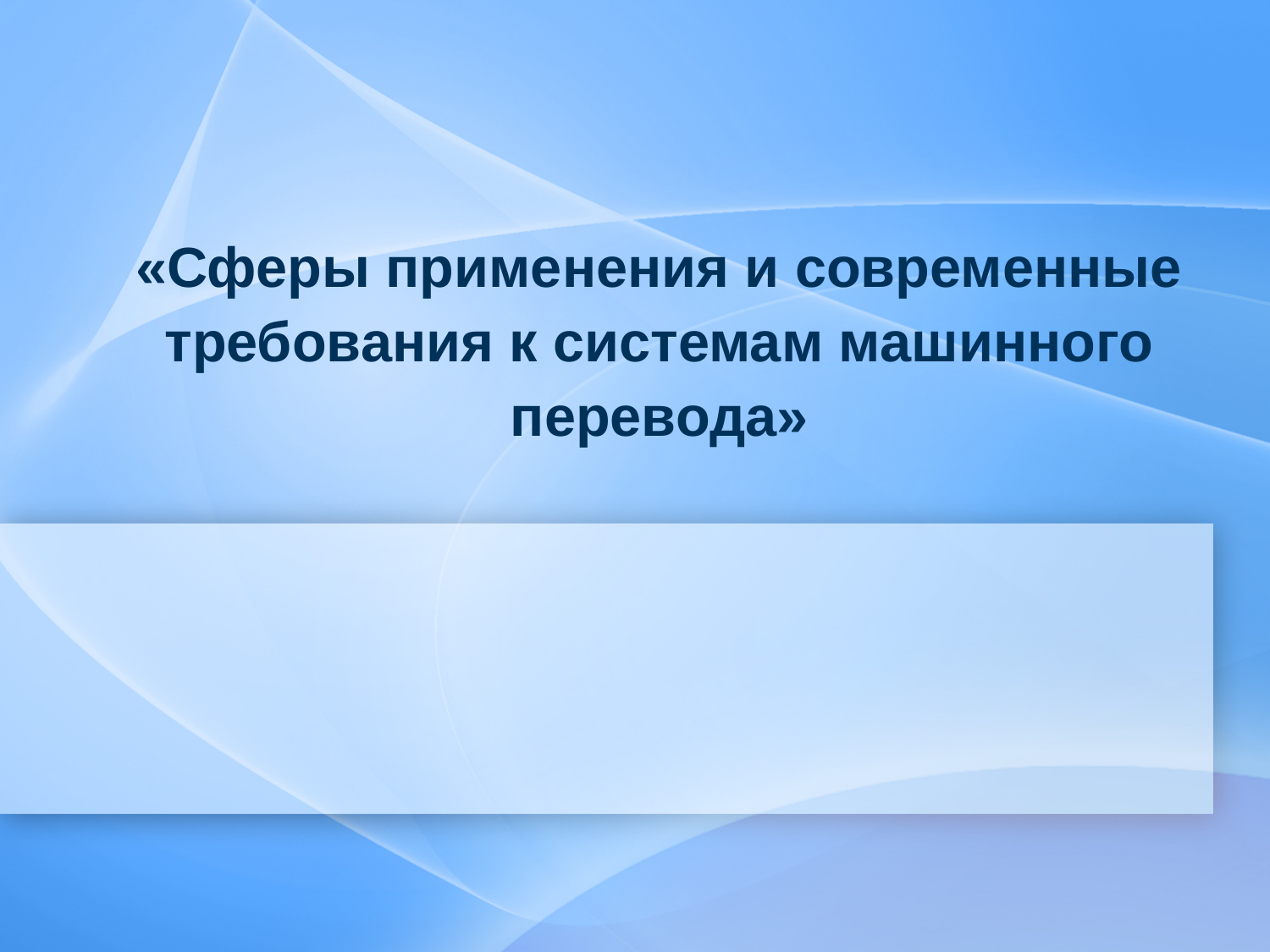

# «Сферы применения и современные требования к системам машинного перевода»